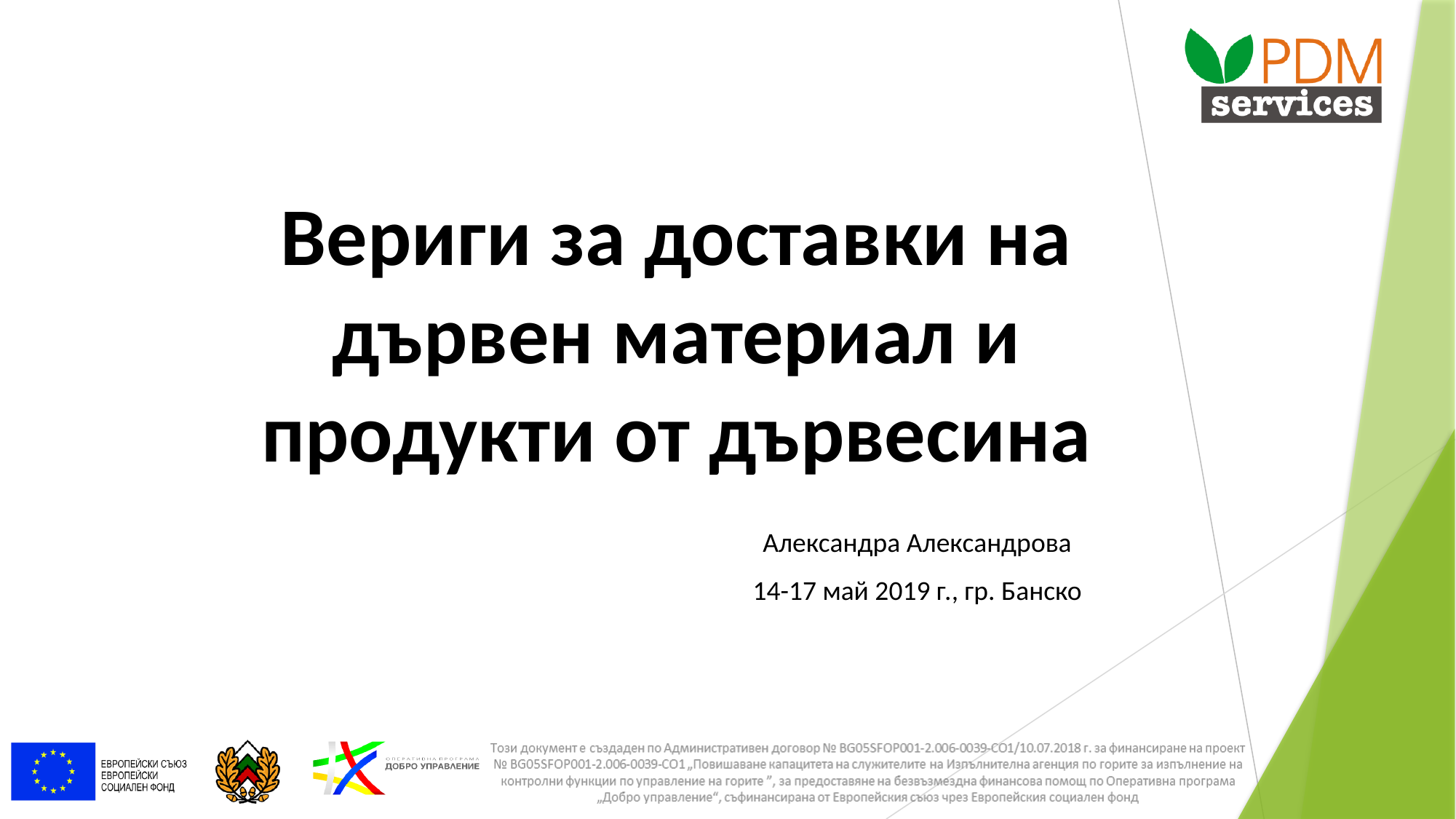

# Вериги за доставки на дървен материал и продукти от дървесина
Александра Александрова
14-17 май 2019 г., гр. Банско